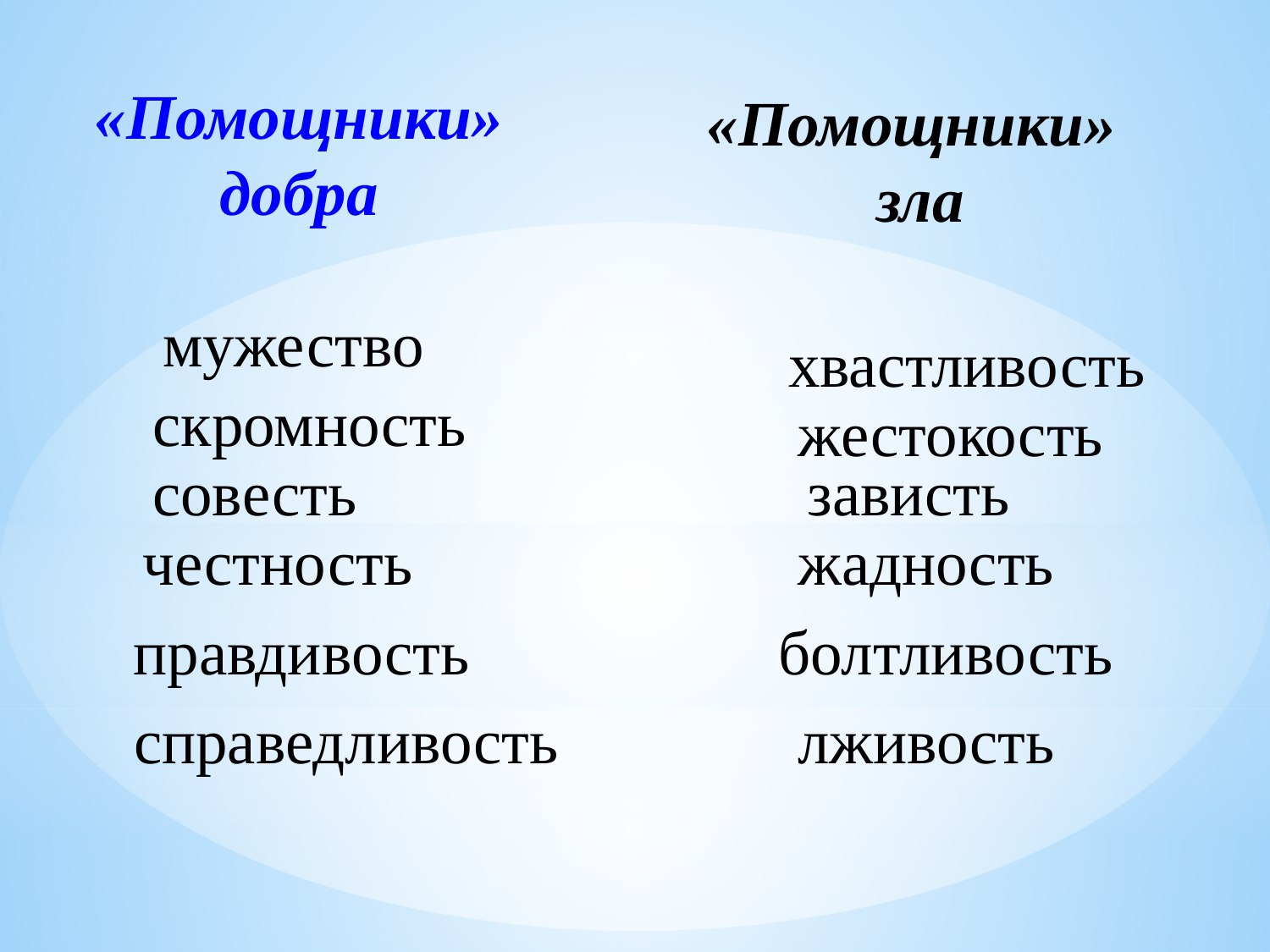

«Помощники»
 зла
 «Помощники»
 добра
мужество
хвастливость
скромность
жестокость
совесть
зависть
честность
жадность
правдивость
болтливость
справедливость
лживость